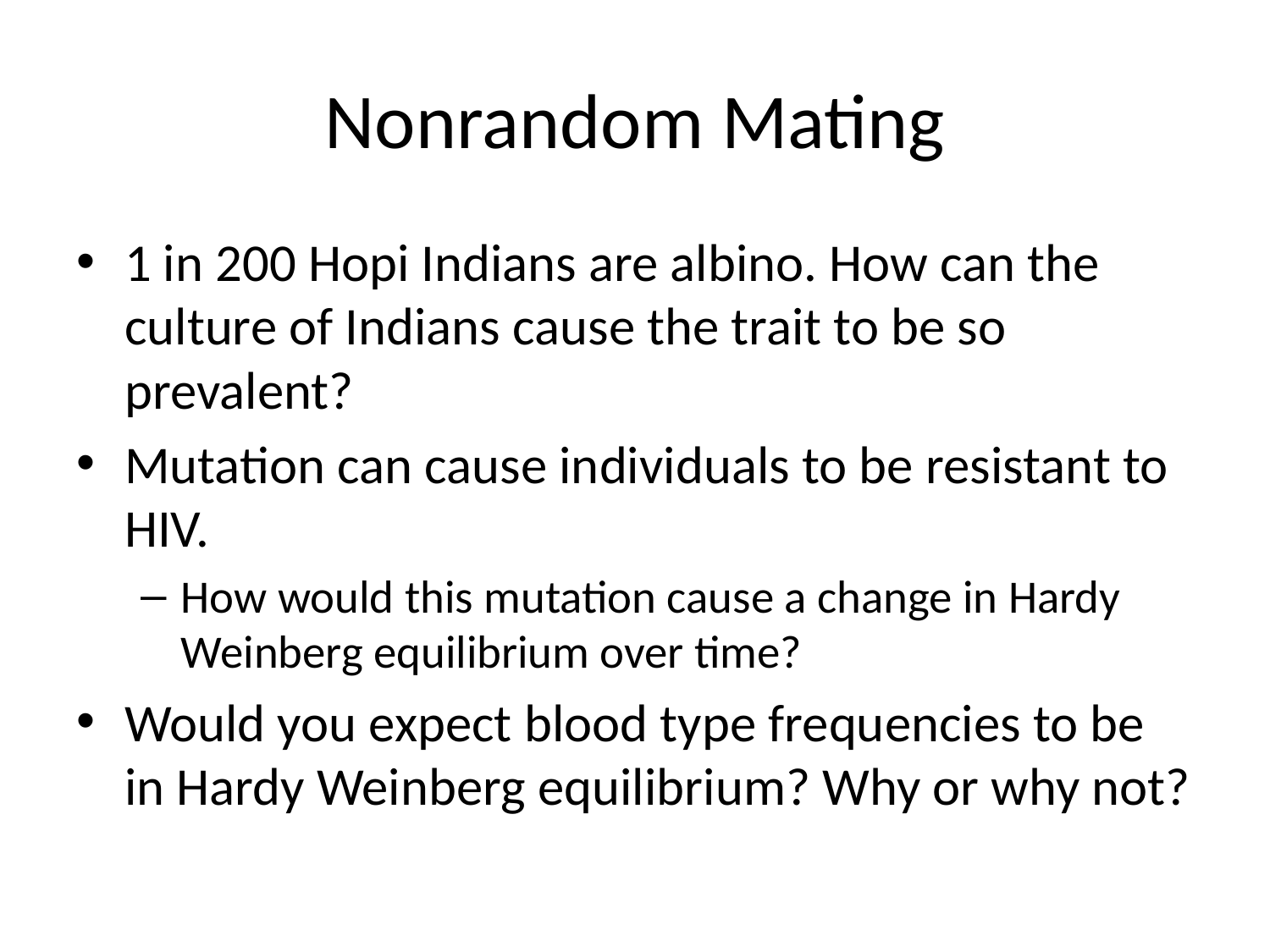

# Nonrandom Mating
1 in 200 Hopi Indians are albino. How can the culture of Indians cause the trait to be so prevalent?
Mutation can cause individuals to be resistant to HIV.
How would this mutation cause a change in Hardy Weinberg equilibrium over time?
Would you expect blood type frequencies to be in Hardy Weinberg equilibrium? Why or why not?